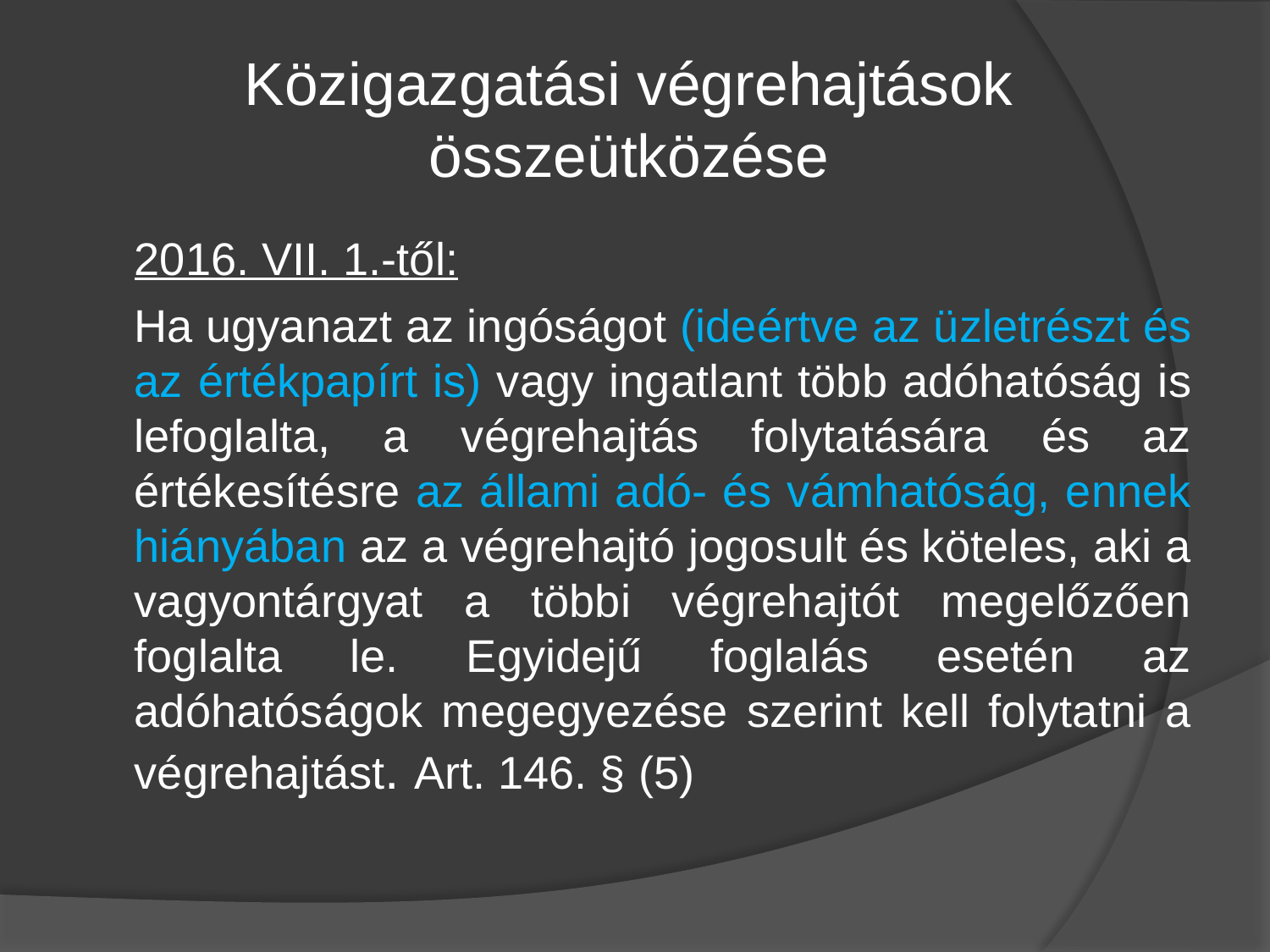

# Közigazgatási végrehajtások összeütközése
	2016. VII. 1.-től:
	Ha ugyanazt az ingóságot (ideértve az üzletrészt és az értékpapírt is) vagy ingatlant több adóhatóság is lefoglalta, a végrehajtás folytatására és az értékesítésre az állami adó- és vámhatóság, ennek hiányában az a végrehajtó jogosult és köteles, aki a vagyontárgyat a többi végrehajtót megelőzően foglalta le. Egyidejű foglalás esetén az adóhatóságok megegyezése szerint kell folytatni a végrehajtást. Art. 146. § (5)